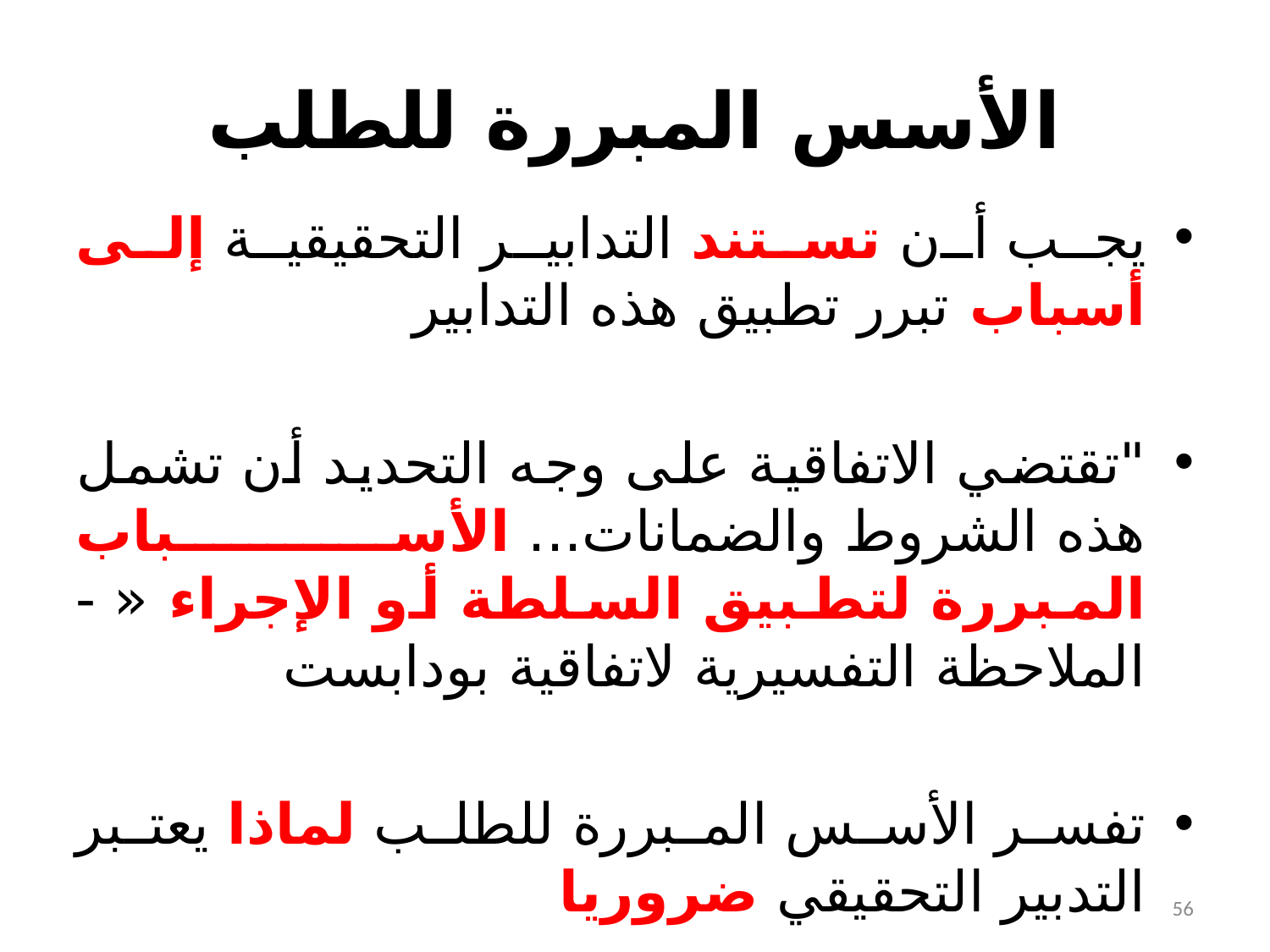

# الأسس المبررة للطلب
يجب أن تستند التدابير التحقيقية إلى أسباب تبرر تطبيق هذه التدابير

"تقتضي الاتفاقية على وجه التحديد أن تشمل هذه الشروط والضمانات... الأسباب المبررة لتطبيق السلطة أو الإجراء « - الملاحظة التفسيرية لاتفاقية بودابست

تفسر الأسس المبررة للطلب لماذا يعتبر التدبير التحقيقي ضروريا
56